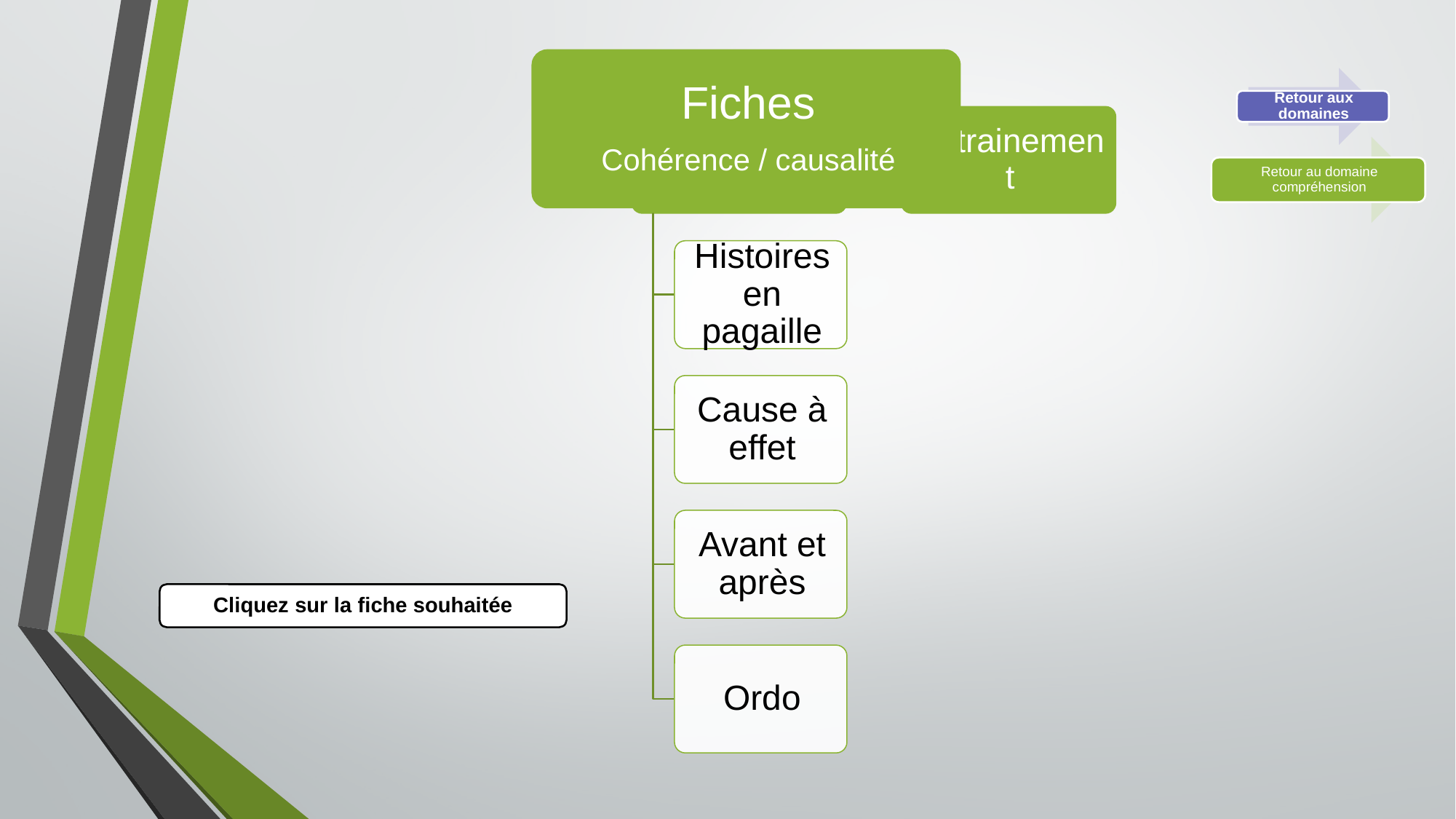

Fiches
Cohérence / causalité
Retour aux domaines
Renforcement
Histoires en pagaille
Cause à effet
Avant et après
Ordo
Entrainement
Retour au domaine compréhension

Cliquez sur la fiche souhaitée